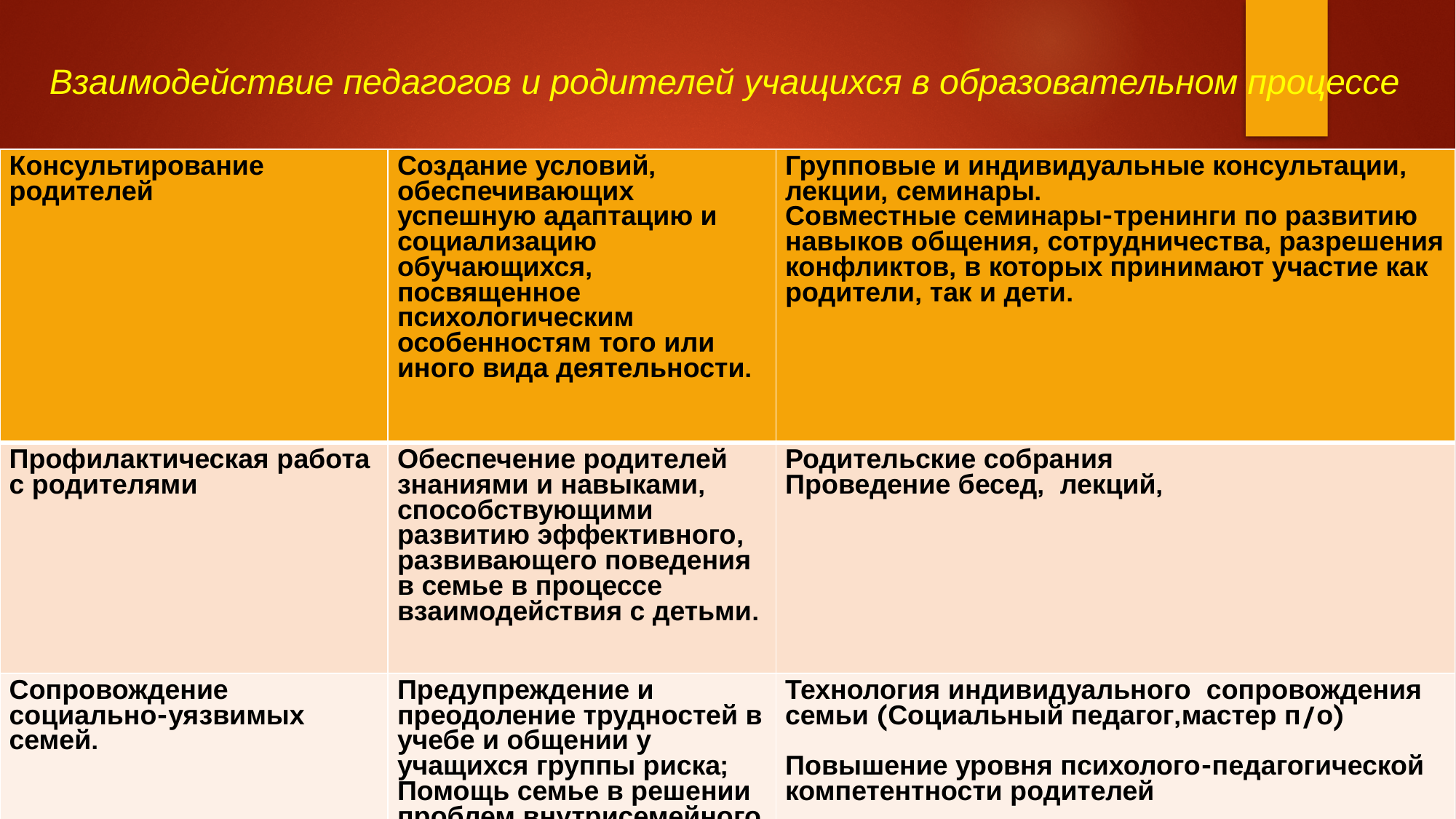

# Взаимодействие педагогов и родителей учащихся в образовательном процессе
| Консультирование  родителей | Создание условий, обеспечивающих успешную адаптацию и социализацию обучающихся, посвященное психологическим особенностям того или иного вида деятельности. | Групповые и индивидуальные консультации, лекции, семинары. Совместные семинары-тренинги по развитию навыков общения, сотрудничества, разрешения конфликтов, в которых принимают участие как родители, так и дети. |
| --- | --- | --- |
| Профилактическая работа с родителями | Обеспечение родителей знаниями и навыками, способствующими развитию эффективного, развивающего поведения в семье в процессе взаимодействия с детьми. | Родительские собрания Проведение бесед,  лекций, |
| Сопровождение социально-уязвимых семей. | Предупреждение и преодоление трудностей в учебе и общении у учащихся группы риска; Помощь семье в решении проблем внутрисемейного общения; Помощь семье в кризисной ситуации | Технология индивидуального сопровождения семьи (Социальный педагог,мастер п/о) Повышение уровня психолого-педагогической компетентности родителей |
|  |  |  |